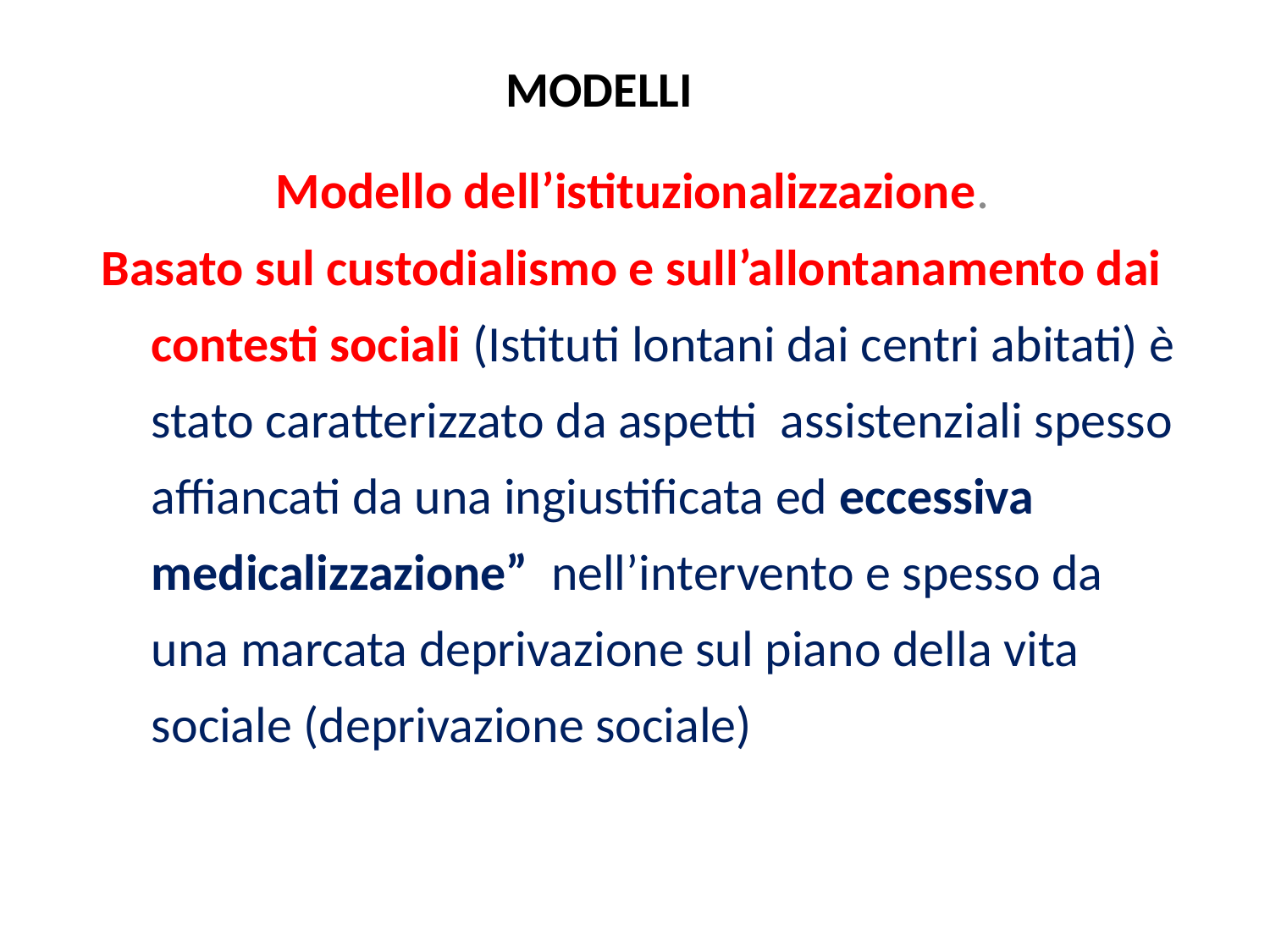

# MODELLI
Modello dell’istituzionalizzazione.
Basato sul custodialismo e sull’allontanamento dai  contesti sociali (Istituti lontani dai centri abitati) è stato caratterizzato da aspetti  assistenziali spesso affiancati da una ingiustificata ed eccessiva medicalizzazione”  nell’intervento e spesso da una marcata deprivazione sul piano della vita sociale (deprivazione sociale)